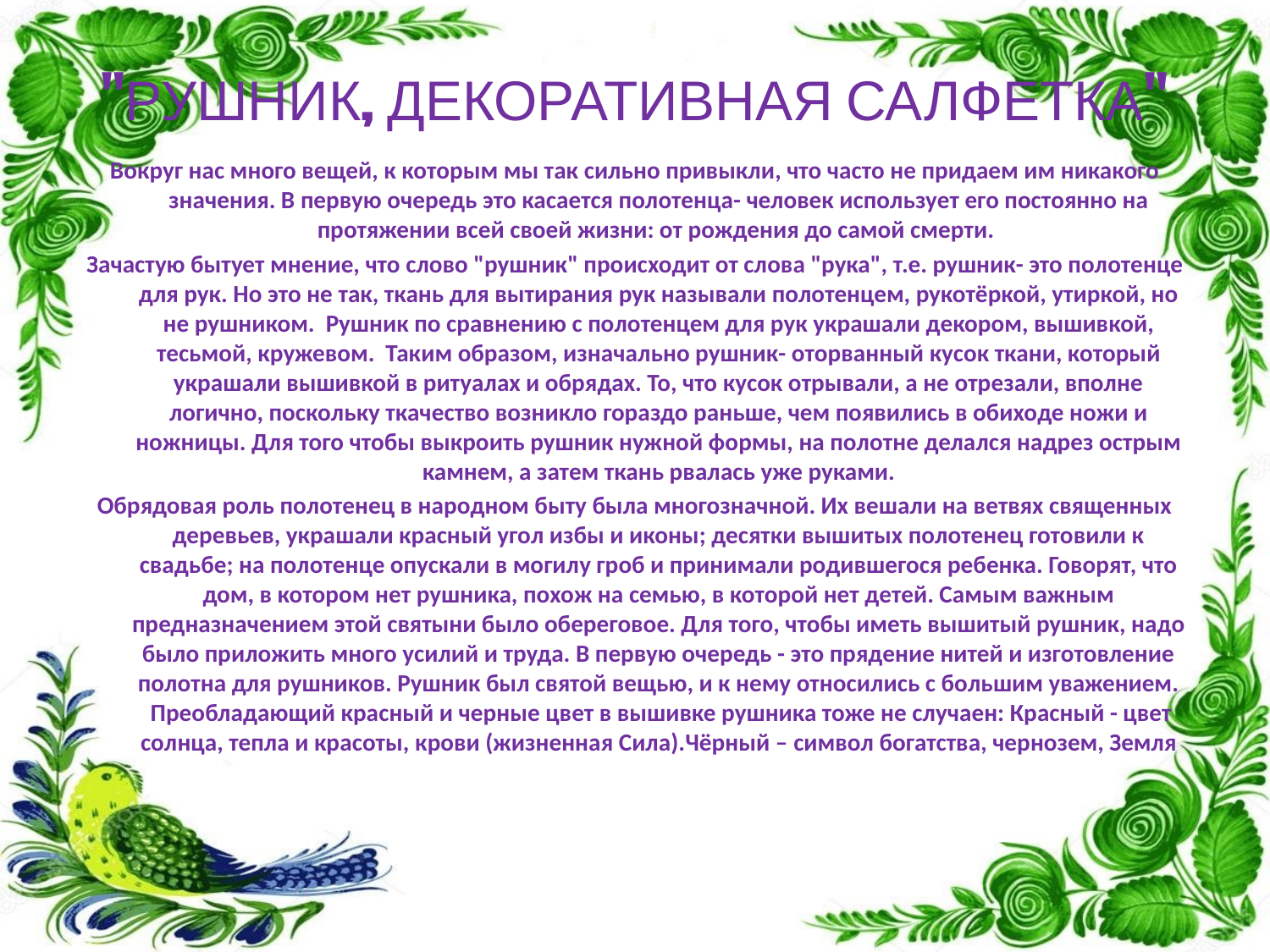

# "РУШНИК, ДЕКОРАТИВНАЯ САЛФЕТКА"
Вокруг нас много вещей, к которым мы так сильно привыкли, что часто не придаем им никакого значения. В первую очередь это касается полотенца- человек использует его постоянно на протяжении всей своей жизни: от рождения до самой смерти.
Зачастую бытует мнение, что слово "рушник" происходит от слова "рука", т.е. рушник- это полотенце для рук. Но это не так, ткань для вытирания рук называли полотенцем, рукотёркой, утиркой, но не рушником.  Рушник по сравнению с полотенцем для рук украшали декором, вышивкой, тесьмой, кружевом.  Таким образом, изначально рушник- оторванный кусок ткани, который украшали вышивкой в ритуалах и обрядах. То, что кусок отрывали, а не отрезали, вполне логично, поскольку ткачество возникло гораздо раньше, чем появились в обиходе ножи и ножницы. Для того чтобы выкроить рушник нужной формы, на полотне делался надрез острым камнем, а затем ткань рвалась уже руками.
Обрядовая роль полотенец в народном быту была многозначной. Их вешали на ветвях священных деревьев, украшали красный угол избы и иконы; десятки вышитых полотенец готовили к свадьбе; на полотенце опускали в могилу гроб и принимали родившегося ребенка. Говорят, что дом, в котором нет рушника, похож на семью, в которой нет детей. Самым важным предназначением этой святыни было обереговое. Для того, чтобы иметь вышитый рушник, надо было приложить много усилий и труда. В первую очередь - это прядение нитей и изготовление полотна для рушников. Рушник был святой вещью, и к нему относились с большим уважением.  Преобладающий красный и черные цвет в вышивке рушника тоже не случаен: Красный - цвет солнца, тепла и красоты, крови (жизненная Сила).Чёрный – символ богатства, чернозем, Земля